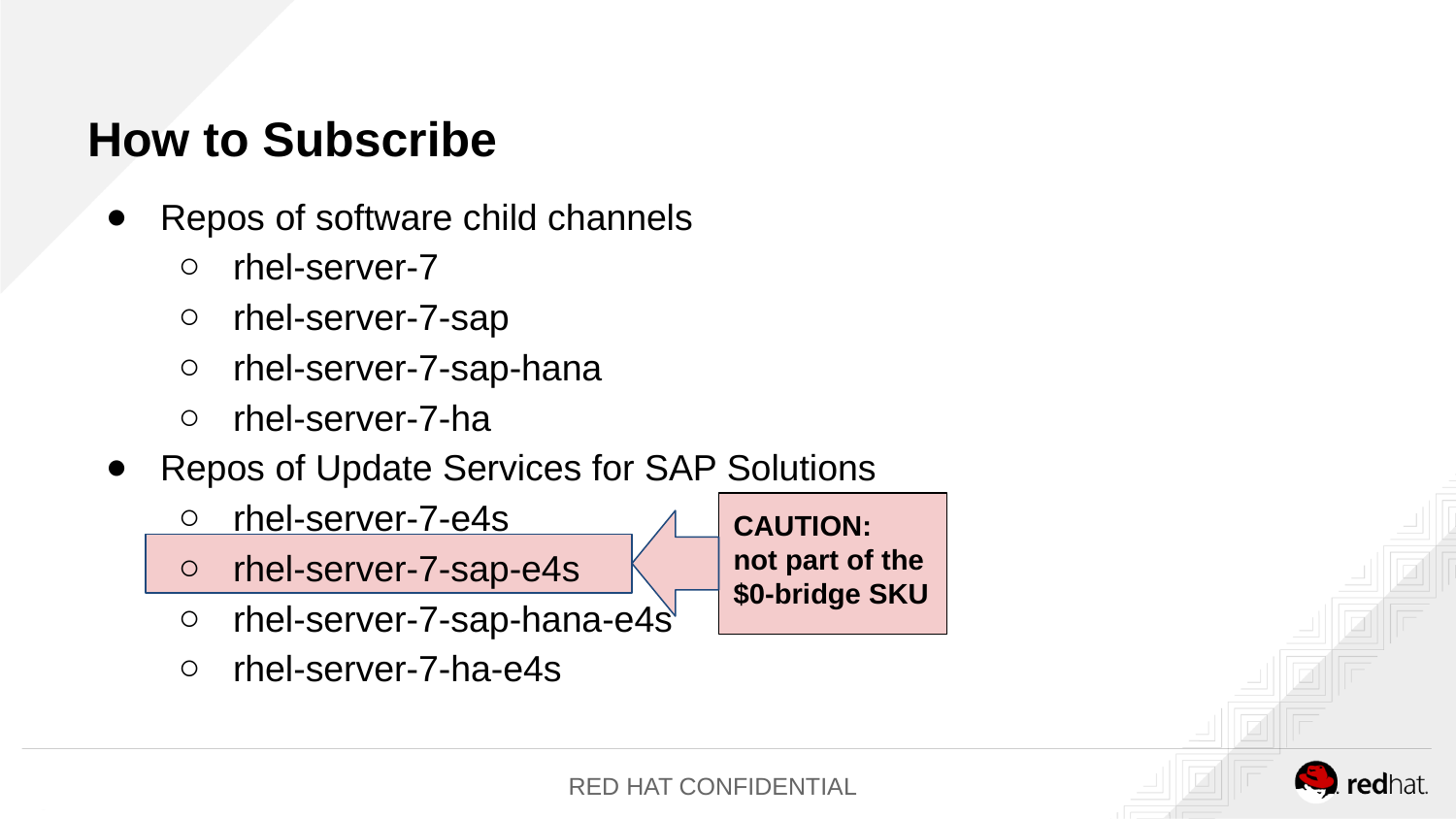

How to Subscribe
Repos of software child channels
rhel-server-7
rhel-server-7-sap
rhel-server-7-sap-hana
rhel-server-7-ha
Repos of Update Services for SAP Solutions
rhel-server-7-e4s
rhel-server-7-sap-e4s
rhel-server-7-sap-hana-e4s
rhel-server-7-ha-e4s
CAUTION:
not part of the
$0-bridge SKU